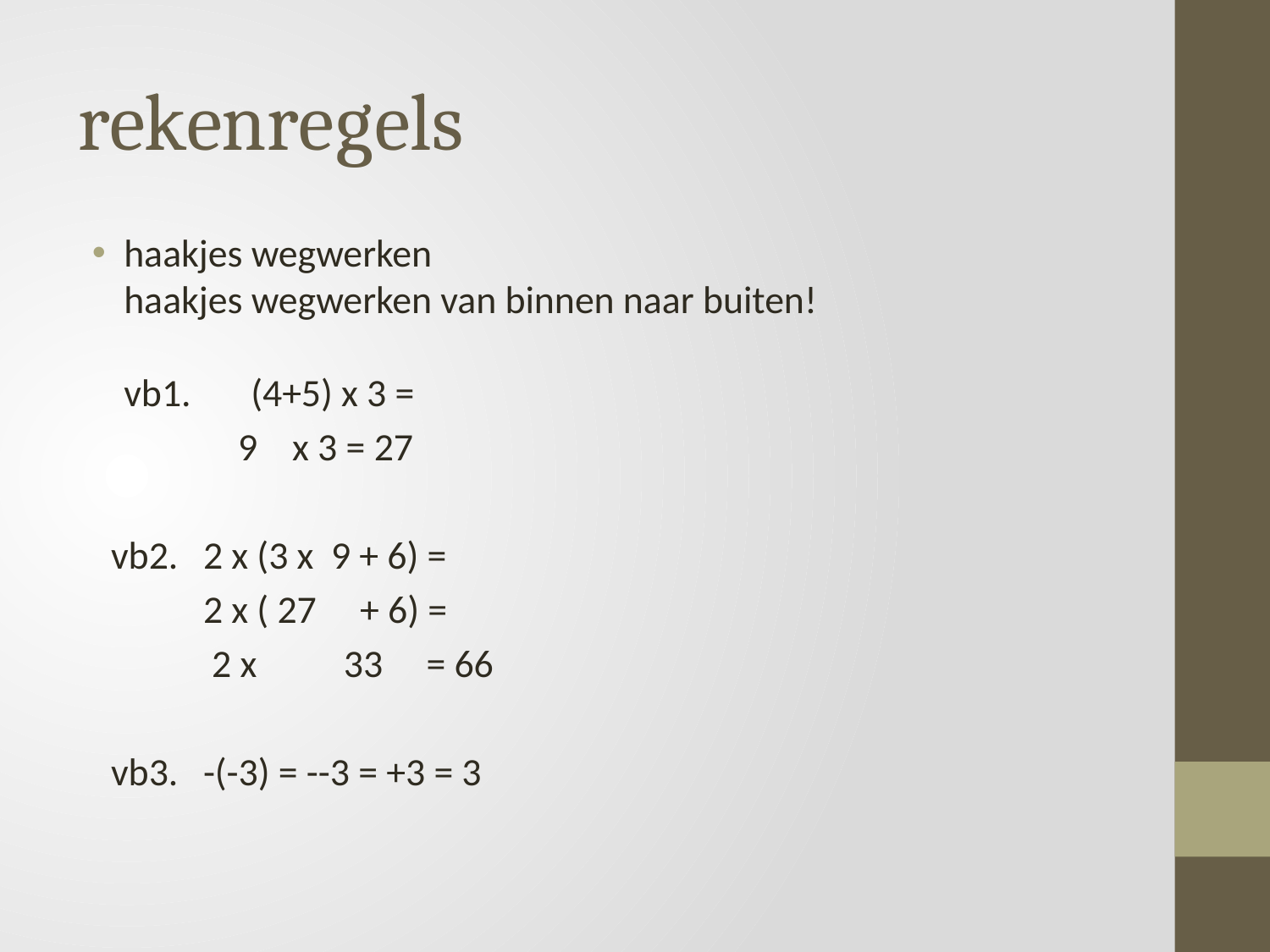

# rekenregels
haakjes wegwerken
haakjes wegwerken van binnen naar buiten!
vb1.	(4+5) x 3 =
	    9    x 3 = 27

    vb2. 	2 x (3 x  9 + 6) =
	2 x ( 27     + 6) =
	 2 x          33     = 66

    vb3.	-(-3) = --3 = +3 = 3